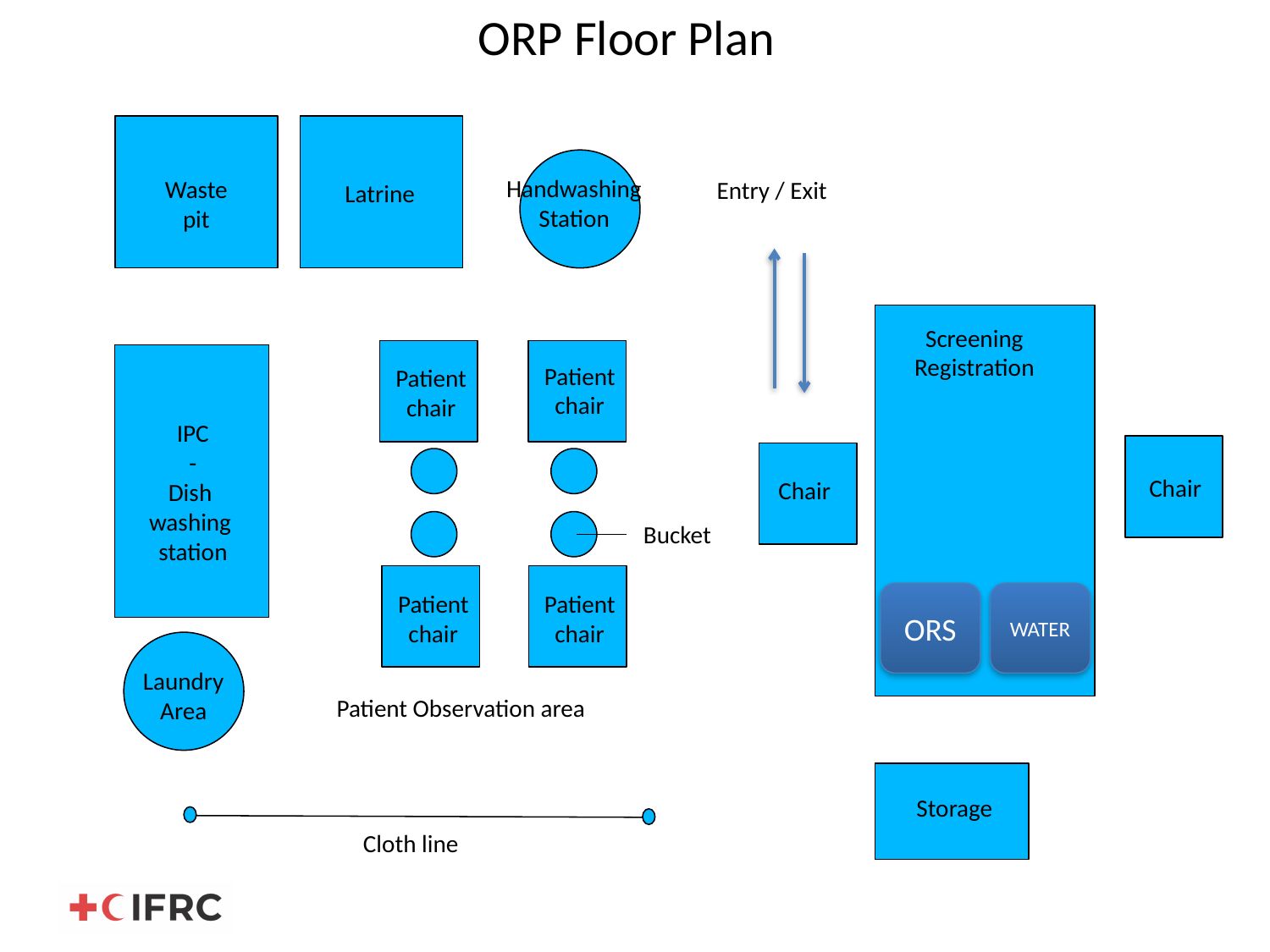

# ORP Floor Plan

Handwashing
Station
Waste
pit
Latrine

Screening
Registration

Patient
chair
Patient
chair
IPC
-
Dish
washing
station

Bucket

Patient
chair
Patient
chair

Laundry
Area
Patient Observation area

Storage

Cloth line
Entry / Exit
Chair
Chair
ORS
WATER